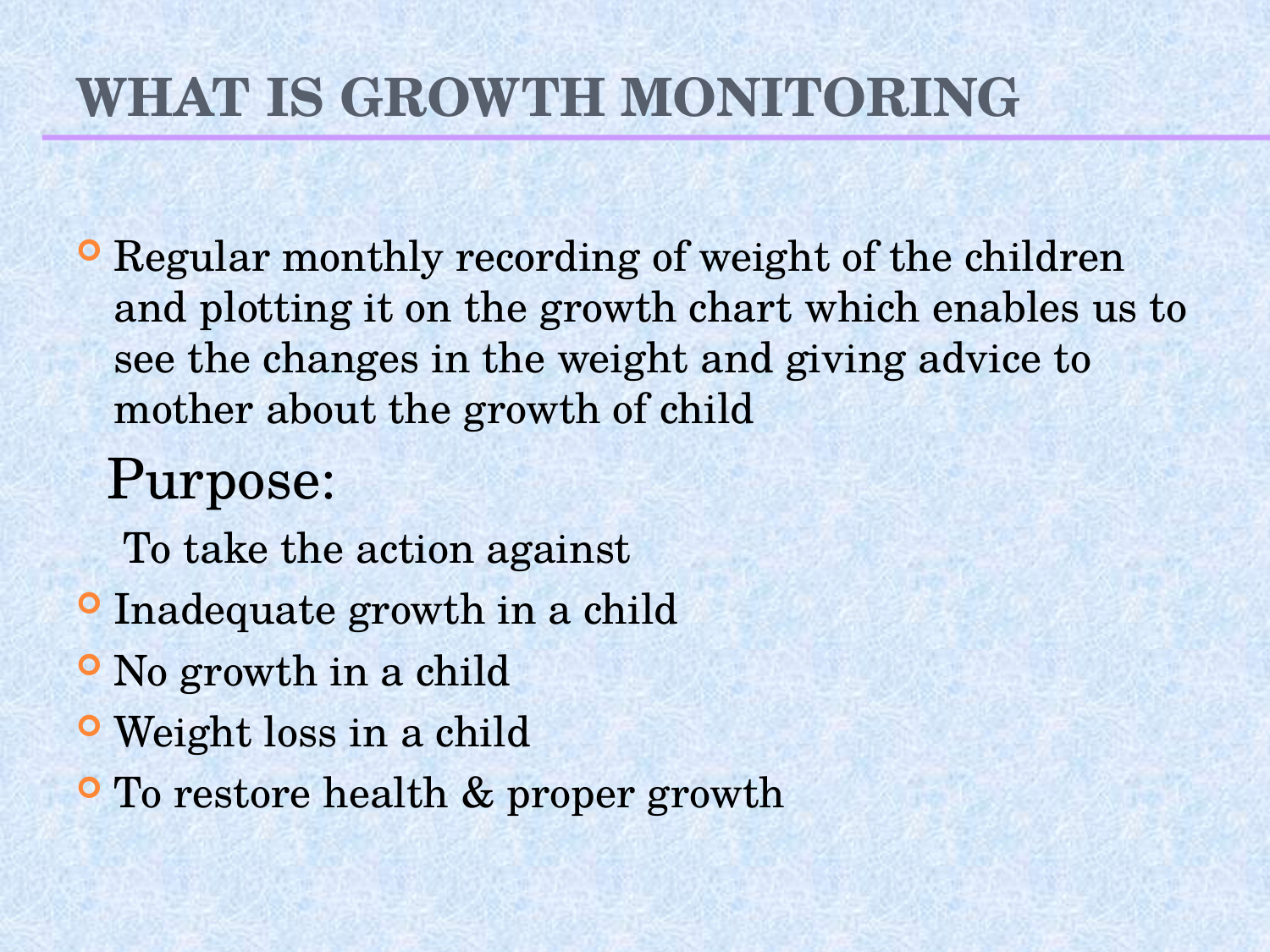

# What is Growth Monitoring

Regular monthly recording of weight of the children and plotting it on the growth chart which enables us to see the changes in the weight and giving advice to mother about the growth of child
  Purpose:
    To take the action against
Inadequate growth in a child
No growth in a child
Weight loss in a child
To restore health & proper growth